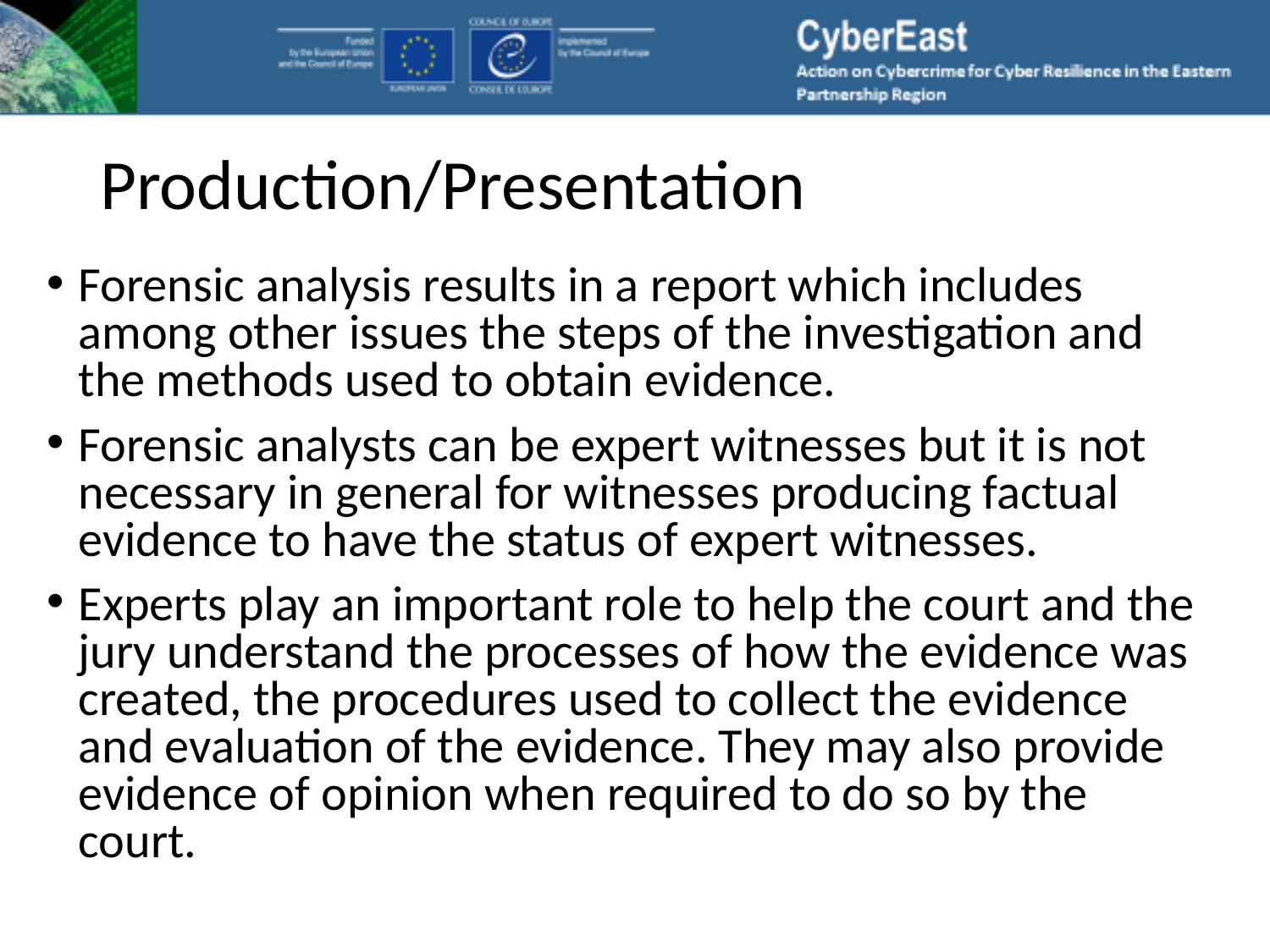

# Production/Presentation
Forensic analysis results in a report which includes among other issues the steps of the investigation and the methods used to obtain evidence.
Forensic analysts can be expert witnesses but it is not necessary in general for witnesses producing factual evidence to have the status of expert witnesses.
Experts play an important role to help the court and the jury understand the processes of how the evidence was created, the procedures used to collect the evidence and evaluation of the evidence. They may also provide evidence of opinion when required to do so by the court.